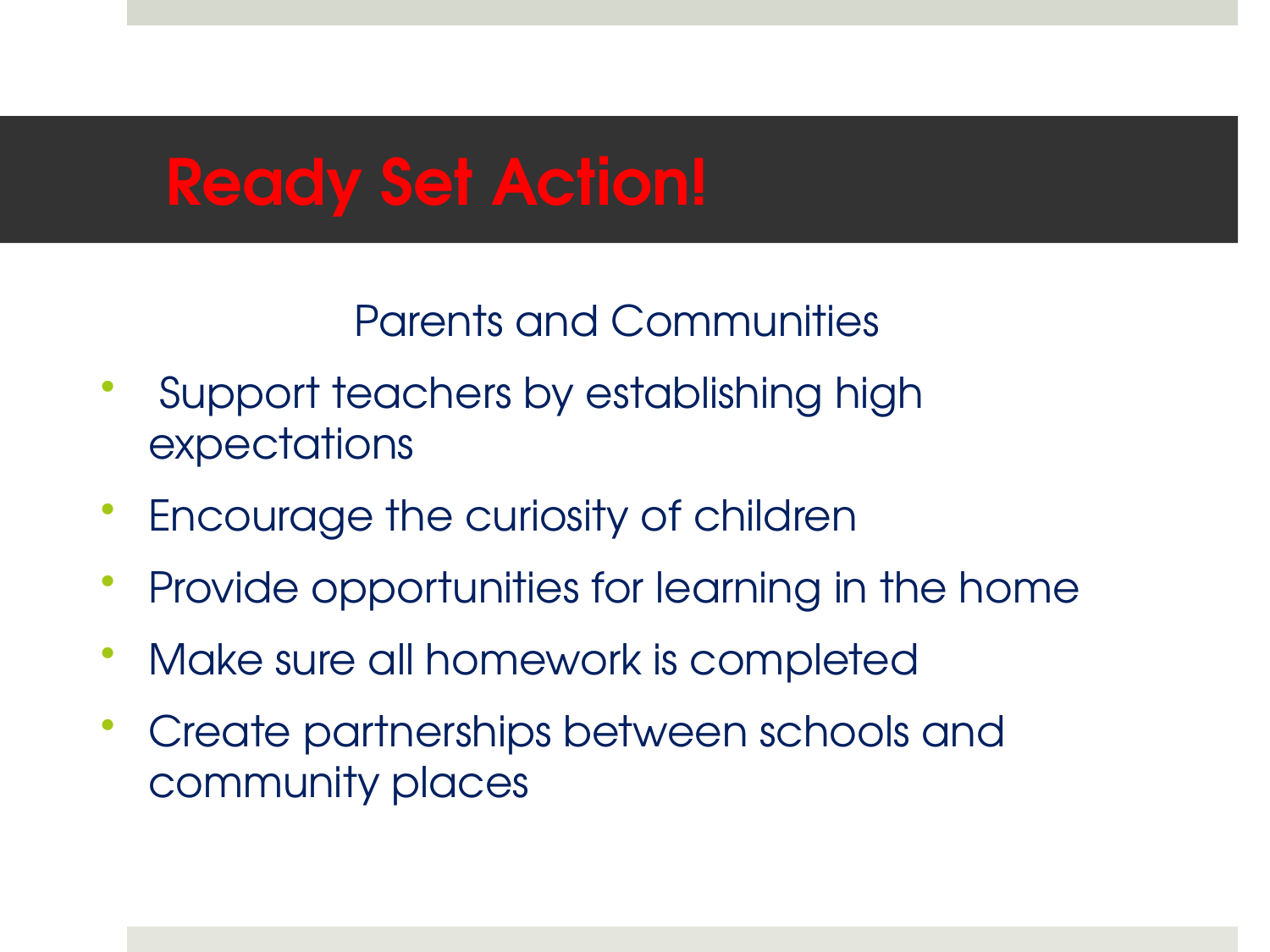

# Ready Set Action!

		Parents and Communities
 Support teachers by establishing high expectations
Encourage the curiosity of children
Provide opportunities for learning in the home
Make sure all homework is completed
Create partnerships between schools and community places